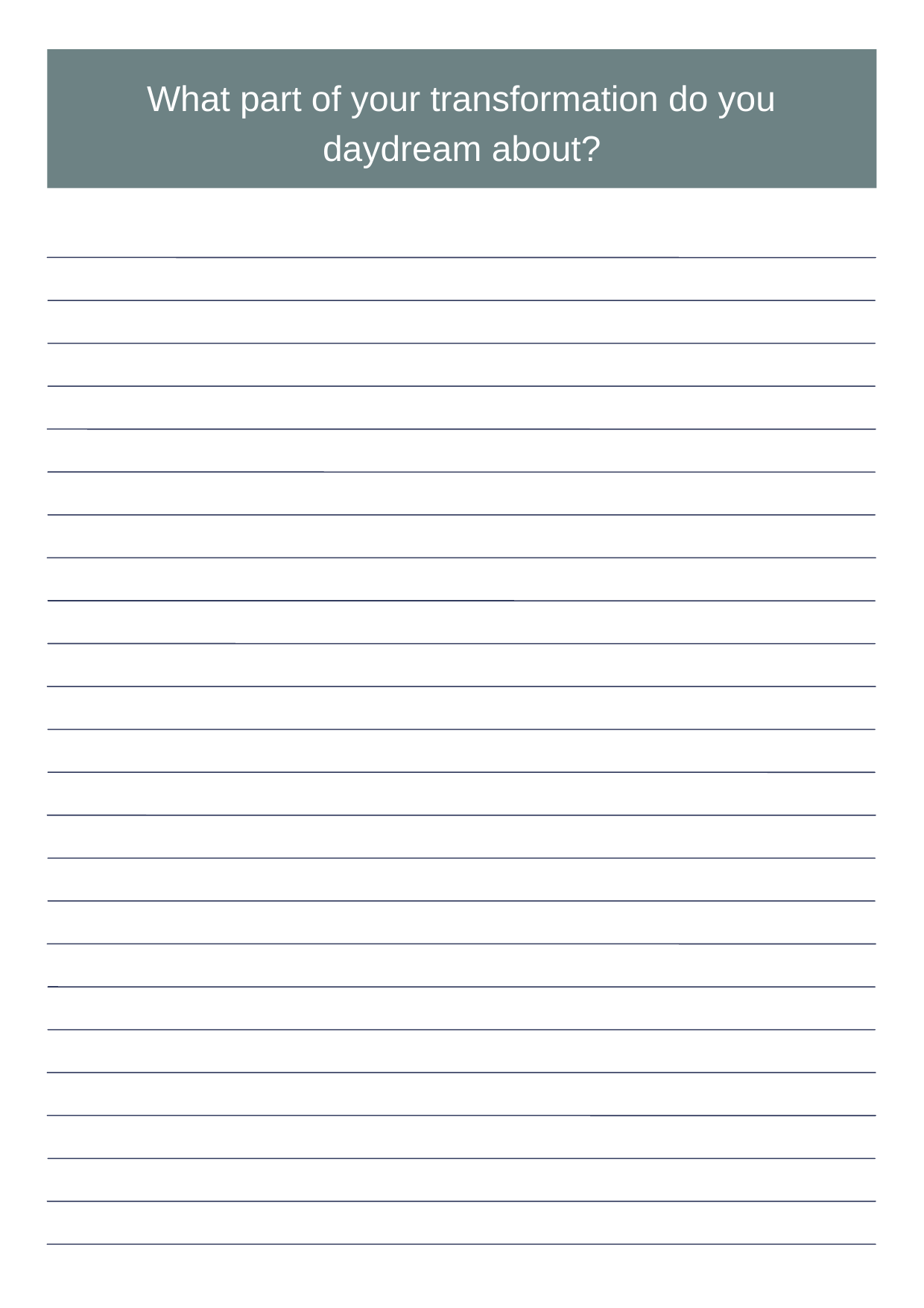

What part of your transformation do you daydream about?